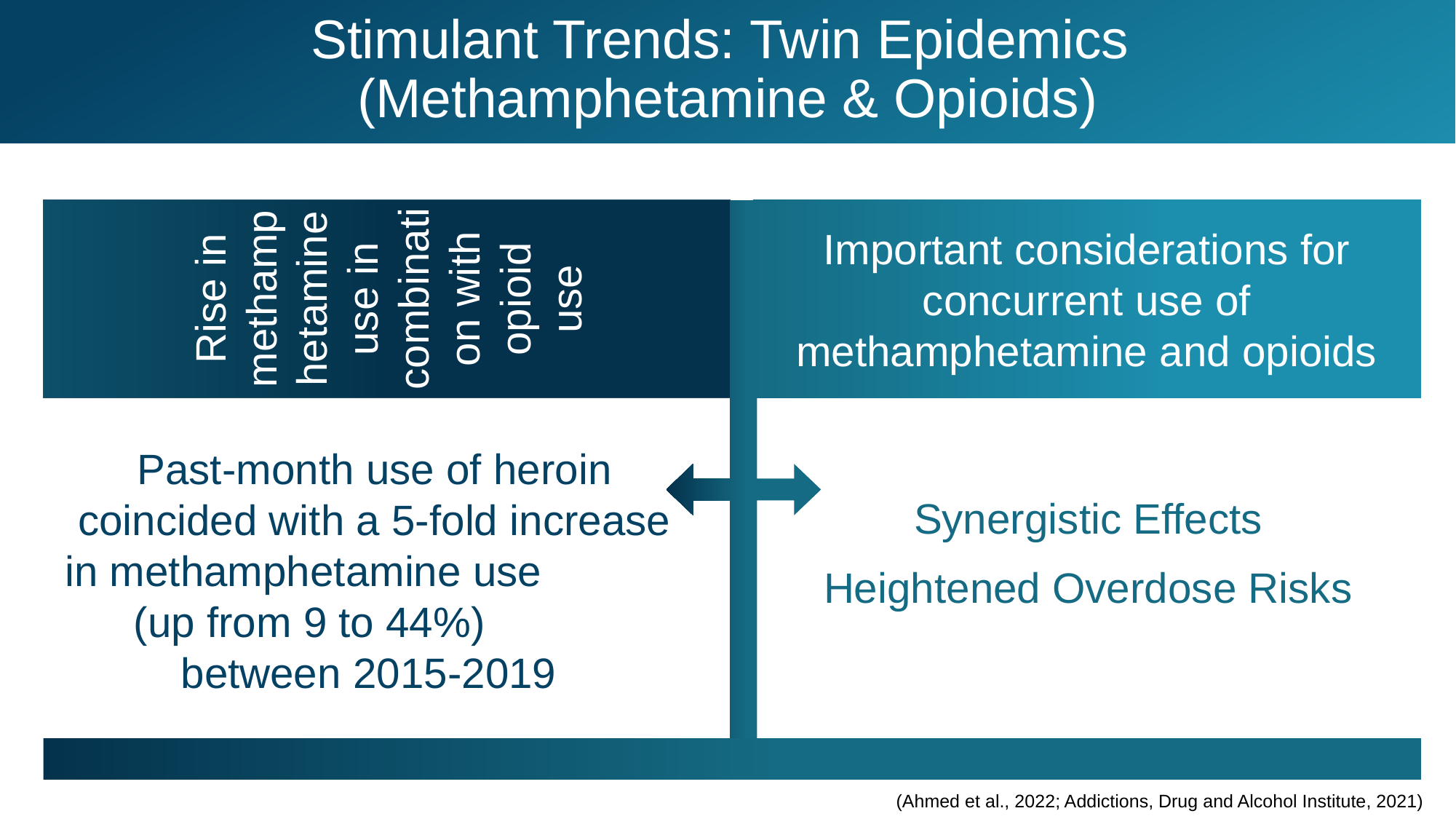

Rise in methamphetamine use in combination with opioid use
# Stimulant Trends: Twin Epidemics (Methamphetamine & Opioids)

Important considerations for concurrent use of methamphetamine and opioids
Past-month use of heroin coincided with a 5-fold increase in methamphetamine use               (up from 9 to 44%)              between 2015-2019
Synergistic Effects
Heightened Overdose Risks

(Ahmed et al., 2022; Addictions, Drug and Alcohol Institute, 2021)